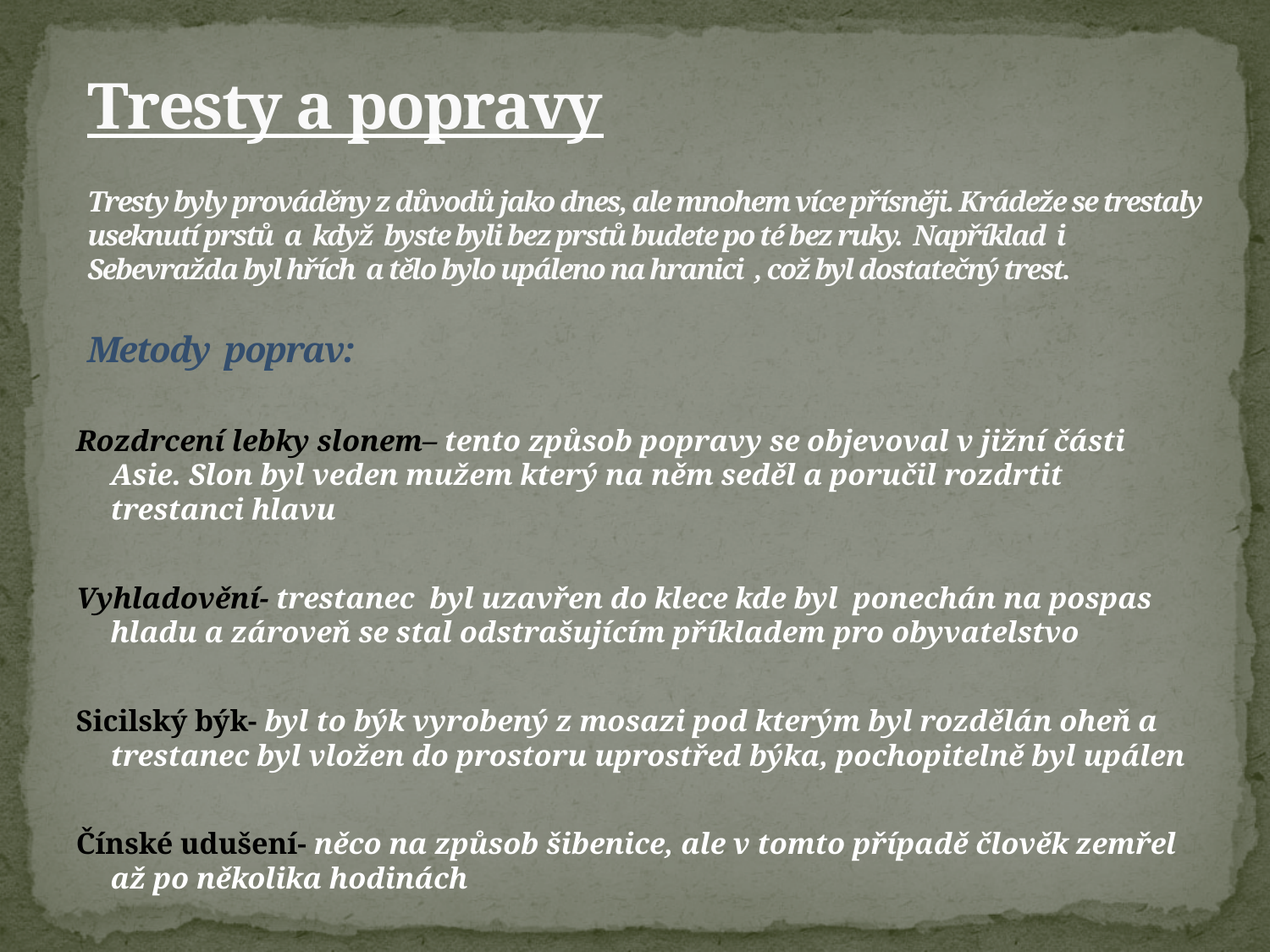

# Tresty a popravy Tresty byly prováděny z důvodů jako dnes, ale mnohem více přísněji. Krádeže se trestaly useknutí prstů  a  když  byste byli bez prstů budete po té bez ruky.  Například  i Sebevražda byl hřích  a tělo bylo upáleno na hranici  , což byl dostatečný trest. Metody  poprav:
Rozdrcení lebky slonem– tento způsob popravy se objevoval v jižní části Asie. Slon byl veden mužem který na něm seděl a poručil rozdrtit trestanci hlavu

Vyhladovění- trestanec  byl uzavřen do klece kde byl  ponechán na pospas hladu a zároveň se stal odstrašujícím příkladem pro obyvatelstvo

Sicilský býk- byl to býk vyrobený z mosazi pod kterým byl rozdělán oheň a trestanec byl vložen do prostoru uprostřed býka, pochopitelně byl upálen

Čínské udušení- něco na způsob šibenice, ale v tomto případě člověk zemřel až po několika hodinách